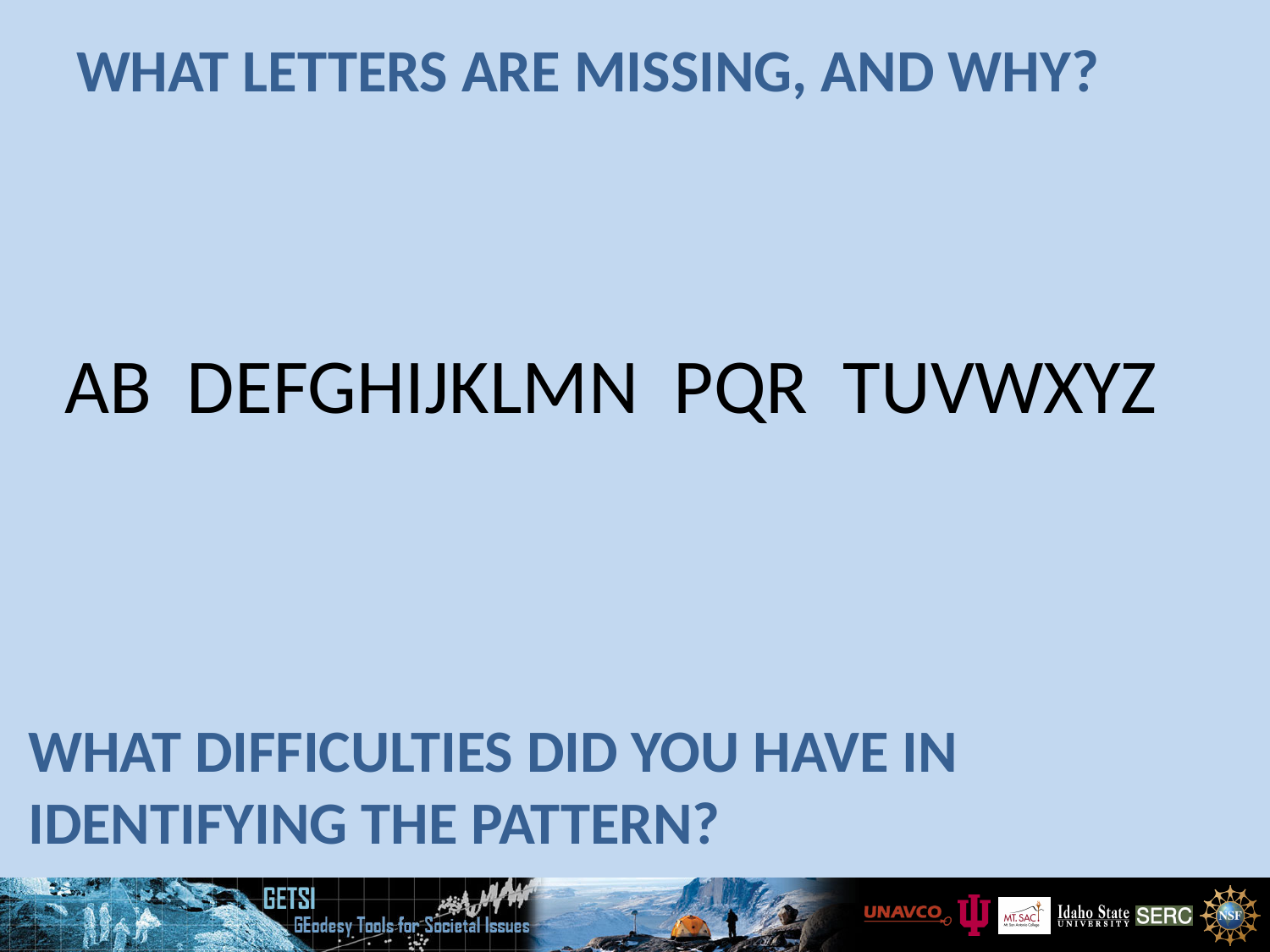

# What letters are missing, and why?
AB  DEFGHIJKLMN  PQR  TUVWXYZ

What difficulties did you have in identifying the pattern?